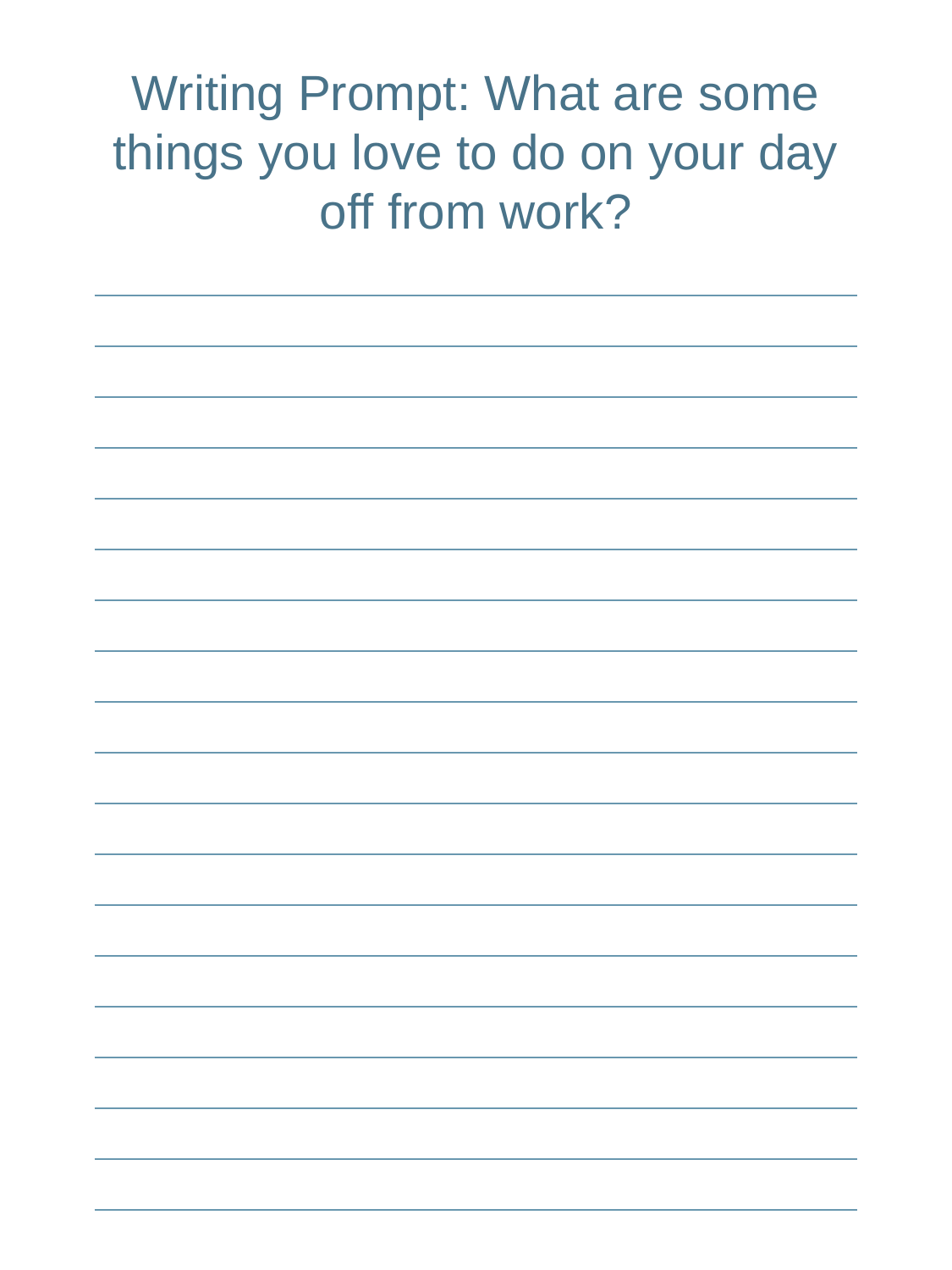

Writing Prompt: What are some things you love to do on your day off from work?
|  |
| --- |
|  |
|  |
|  |
|  |
|  |
|  |
|  |
|  |
|  |
|  |
|  |
|  |
|  |
|  |
|  |
|  |
|  |